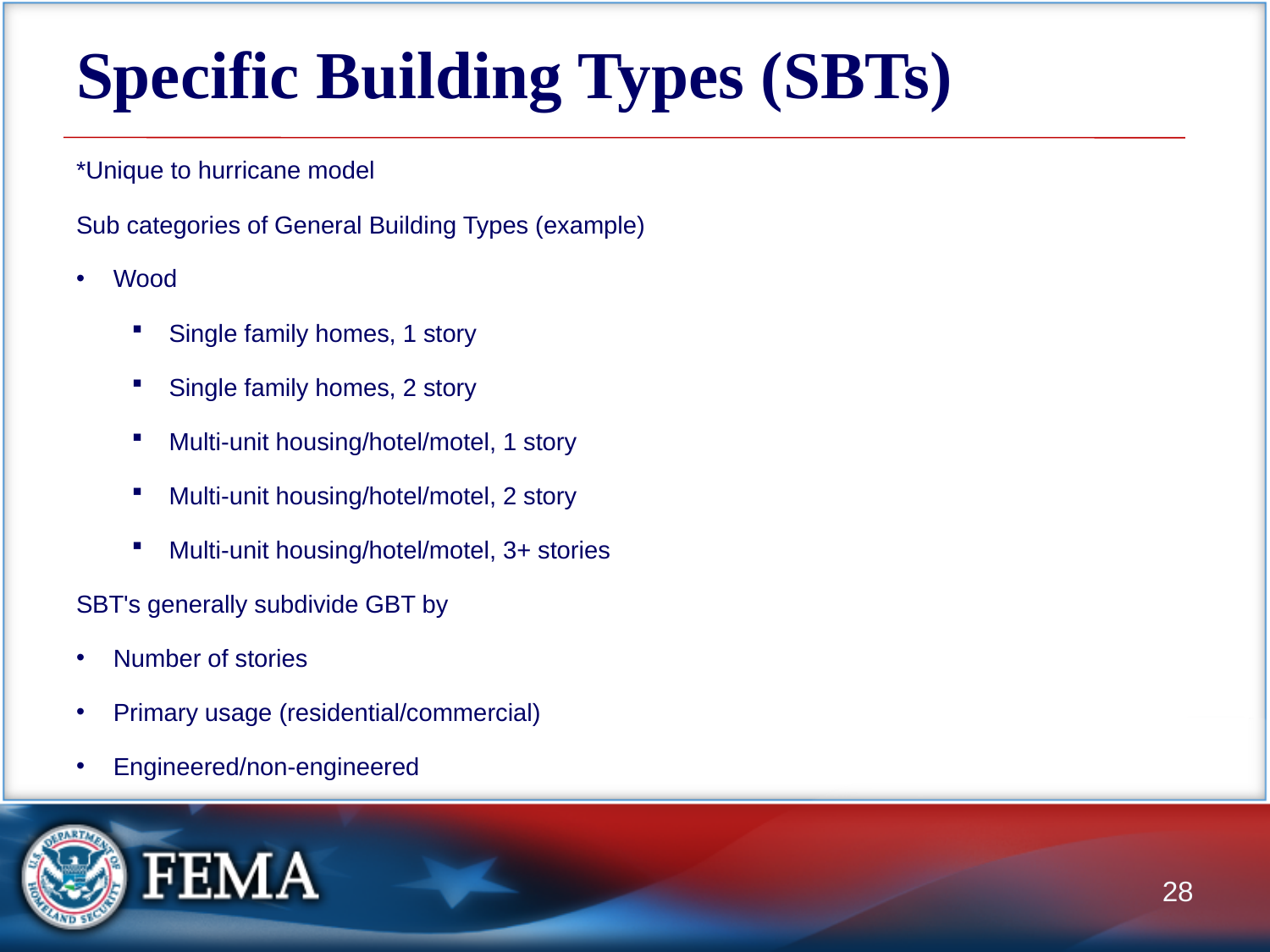

# Specific Building Types (SBTs)
*Unique to hurricane model
Sub categories of General Building Types (example)
Wood
Single family homes, 1 story
Single family homes, 2 story
Multi-unit housing/hotel/motel, 1 story
Multi-unit housing/hotel/motel, 2 story
Multi-unit housing/hotel/motel, 3+ stories
SBT's generally subdivide GBT by
Number of stories
Primary usage (residential/commercial)
Engineered/non-engineered
28